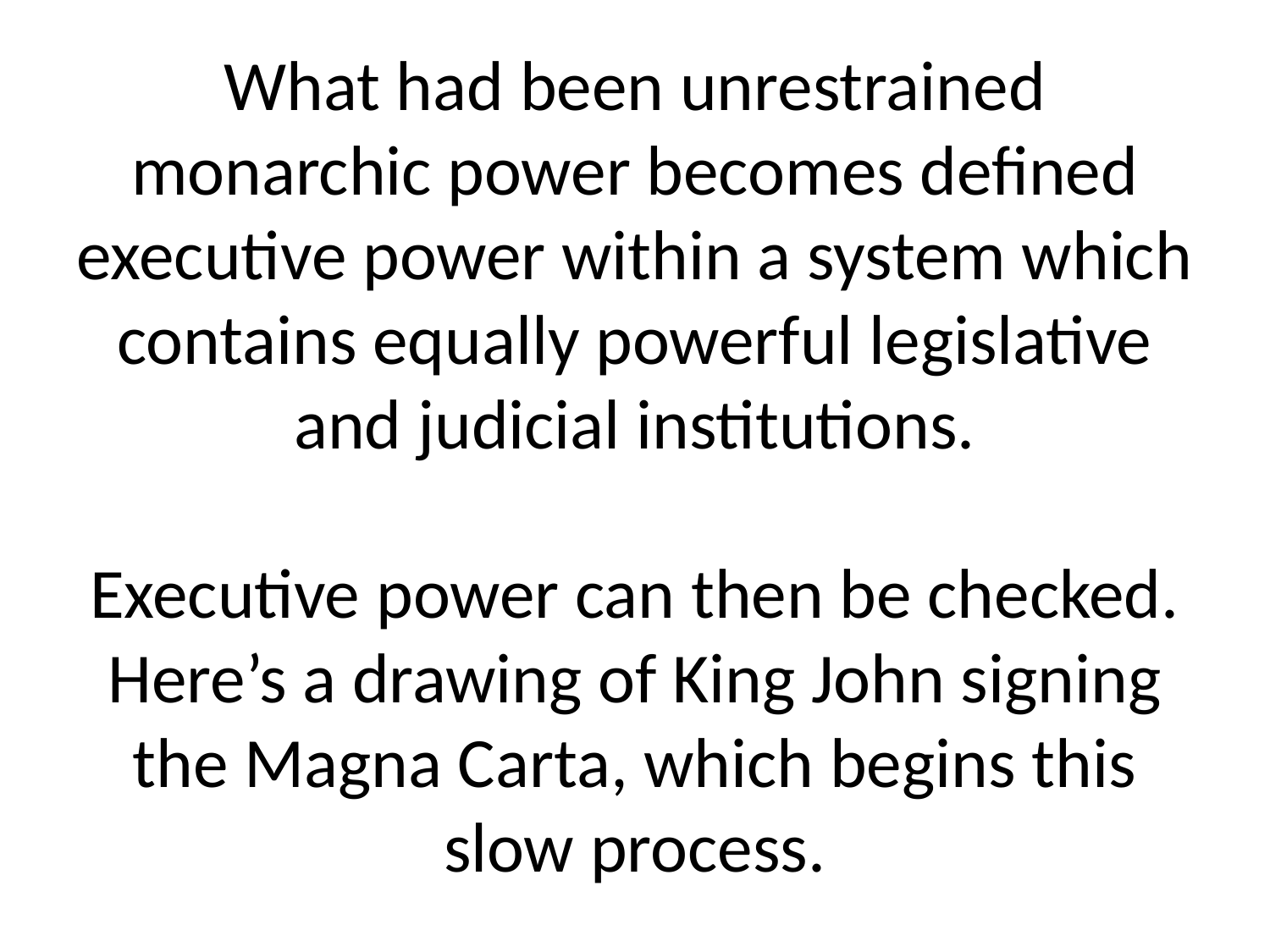

# What had been unrestrained monarchic power becomes defined executive power within a system which contains equally powerful legislative and judicial institutions. Executive power can then be checked. Here’s a drawing of King John signing the Magna Carta, which begins this slow process.